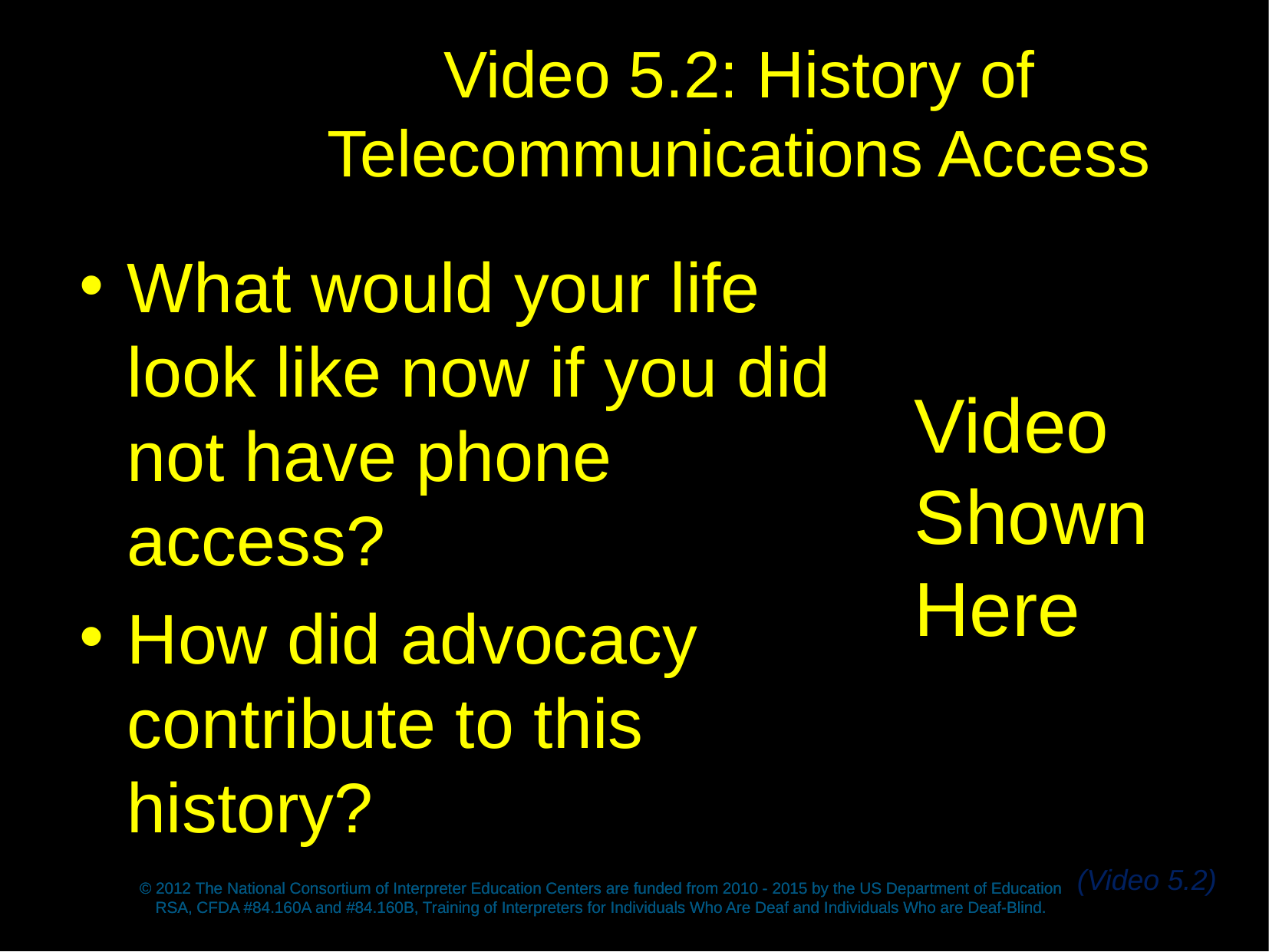

# Video 5.2: History of Telecommunications Access
What would your life look like now if you did not have phone access?
How did advocacy contribute to this history?
Video Shown Here
(Video 5.2)